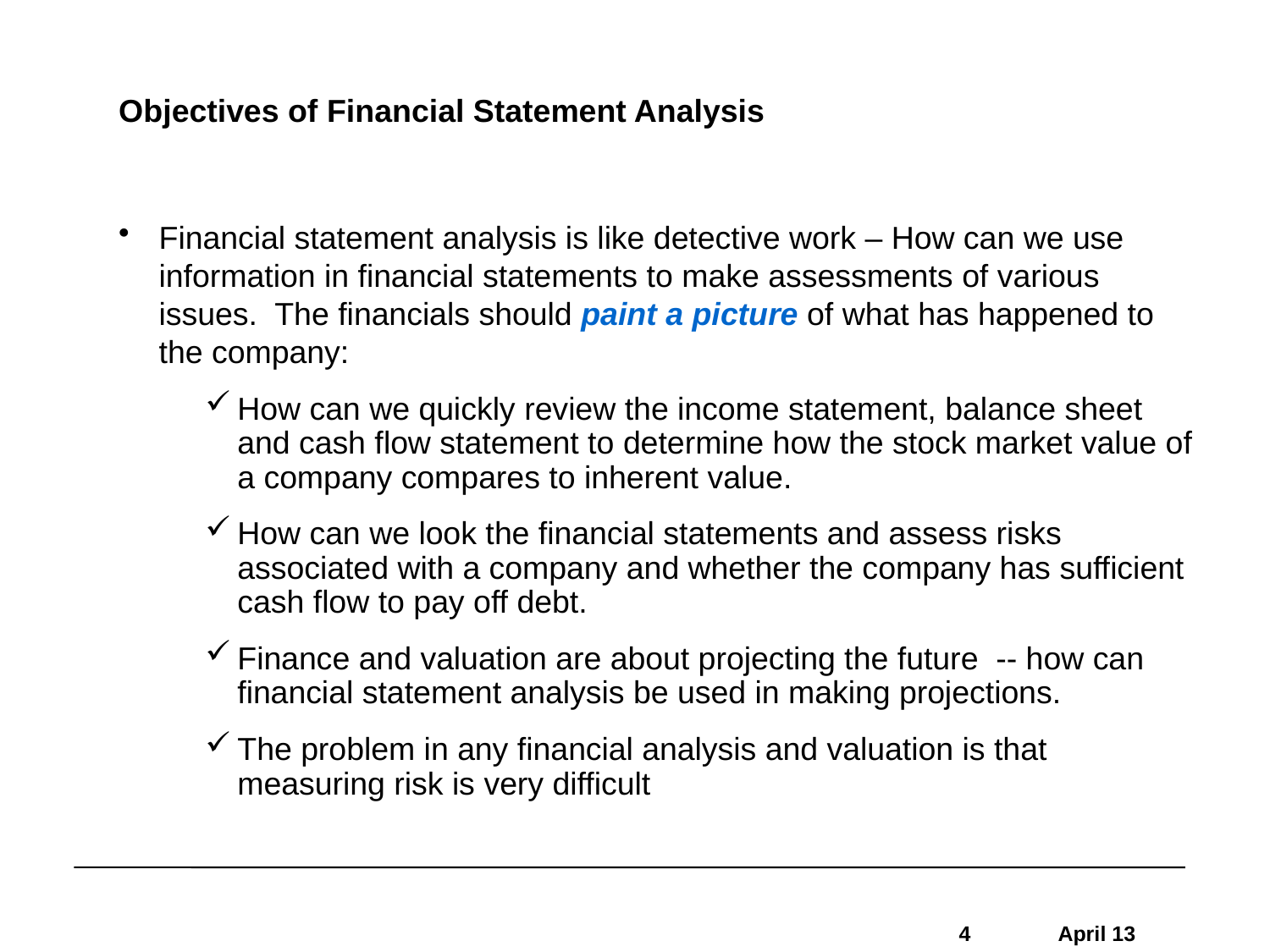

# Objectives of Financial Statement Analysis
Financial statement analysis is like detective work – How can we use information in financial statements to make assessments of various issues.  The financials should paint a picture of what has happened to the company:
How can we quickly review the income statement, balance sheet and cash flow statement to determine how the stock market value of a company compares to inherent value.
How can we look the financial statements and assess risks associated with a company and whether the company has sufficient cash flow to pay off debt.
Finance and valuation are about projecting the future  -- how can financial statement analysis be used in making projections.
The problem in any financial analysis and valuation is that measuring risk is very difficult